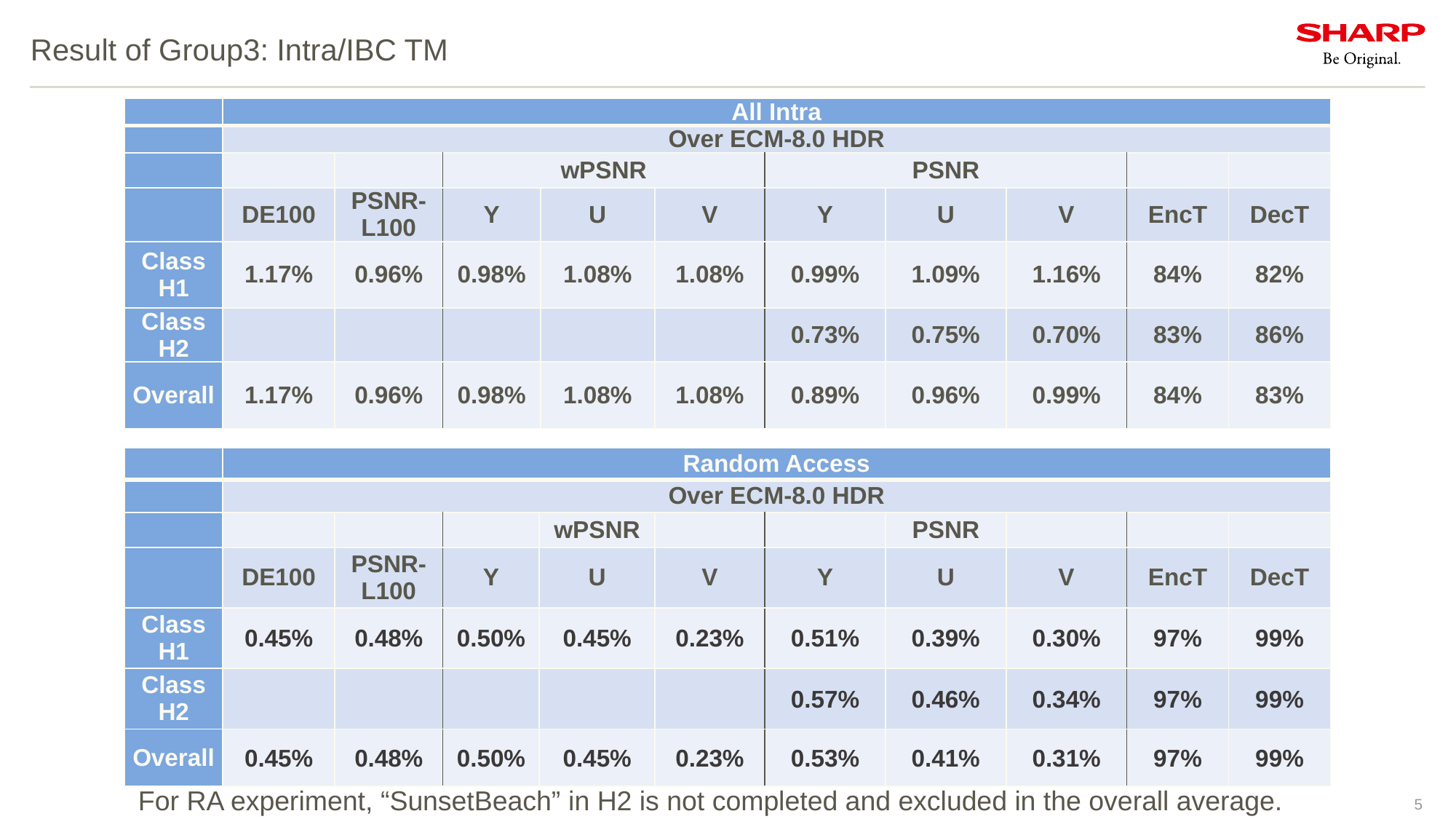

# Result of Group3: Intra/IBC TM
|  | All Intra |  |  |  |  |  |  |  |  |  |
| --- | --- | --- | --- | --- | --- | --- | --- | --- | --- | --- |
|  | Over ECM-8.0 HDR |  |  |  |  |  |  |  |  |  |
|  |  |  | wPSNR |  |  | PSNR |  |  |  |  |
|  | DE100 | PSNR-L100 | Y | U | V | Y | U | V | EncT | DecT |
| Class H1 | 1.17% | 0.96% | 0.98% | 1.08% | 1.08% | 0.99% | 1.09% | 1.16% | 84% | 82% |
| Class H2 |  |  |  |  |  | 0.73% | 0.75% | 0.70% | 83% | 86% |
| Overall | 1.17% | 0.96% | 0.98% | 1.08% | 1.08% | 0.89% | 0.96% | 0.99% | 84% | 83% |
|  | Random Access |  |  |  |  |  |  |  |  |  |
| --- | --- | --- | --- | --- | --- | --- | --- | --- | --- | --- |
|  | Over ECM-8.0 HDR |  |  |  |  |  |  |  |  |  |
|  |  |  |  | wPSNR |  |  | PSNR |  |  |  |
|  | DE100 | PSNR-L100 | Y | U | V | Y | U | V | EncT | DecT |
| Class H1 | 0.45% | 0.48% | 0.50% | 0.45% | 0.23% | 0.51% | 0.39% | 0.30% | 97% | 99% |
| Class H2 |  |  |  |  |  | 0.57% | 0.46% | 0.34% | 97% | 99% |
| Overall | 0.45% | 0.48% | 0.50% | 0.45% | 0.23% | 0.53% | 0.41% | 0.31% | 97% | 99% |
For RA experiment, “SunsetBeach” in H2 is not completed and excluded in the overall average.
5